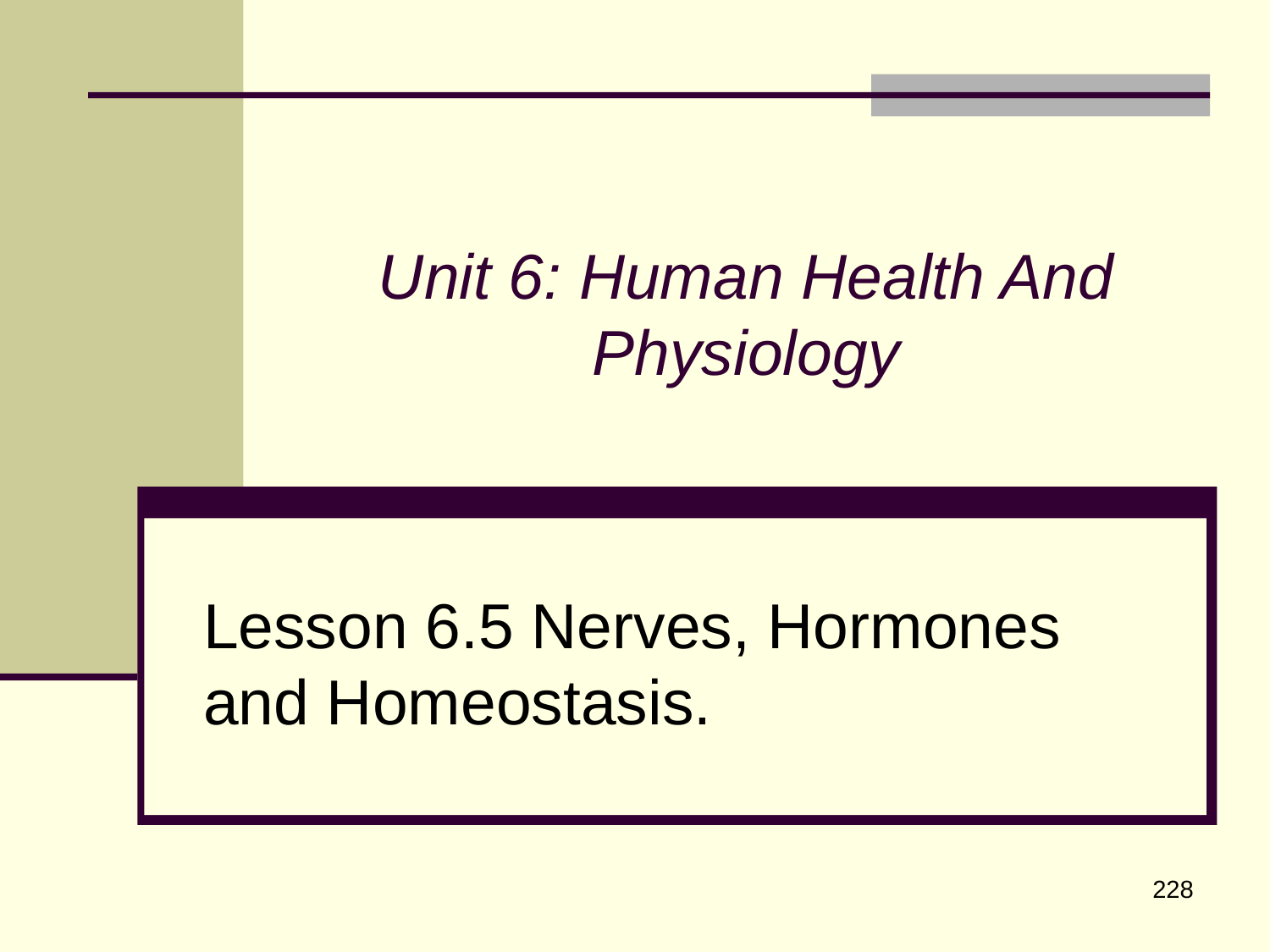

# Unit 6: Human Health And Physiology
Lesson 6.5 Nerves, Hormones and Homeostasis.
228